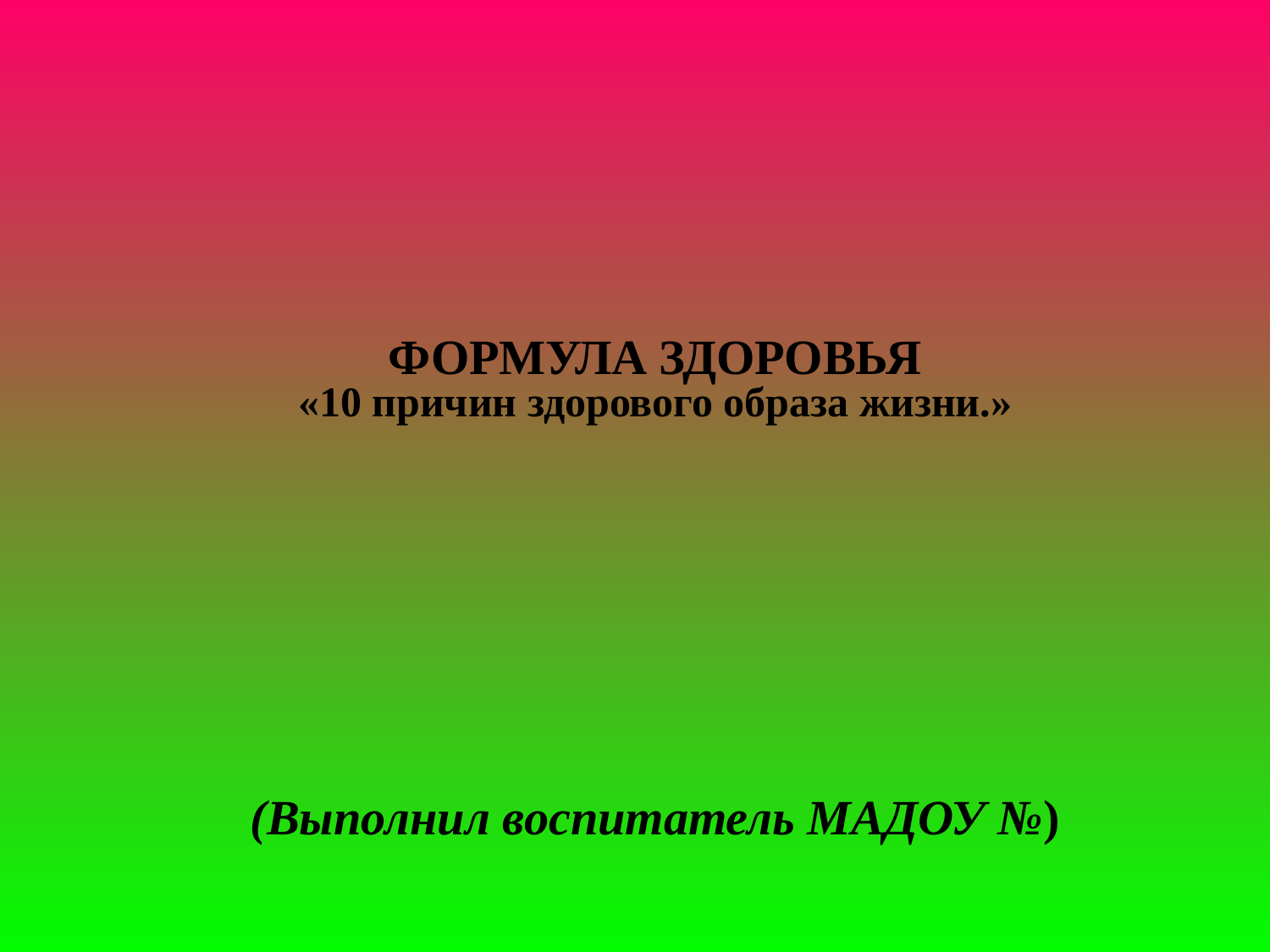

# ФОРМУЛА ЗДОРОВЬЯ «10 причин здорового образа жизни.»

(Выполнил воспитатель МАДОУ №)